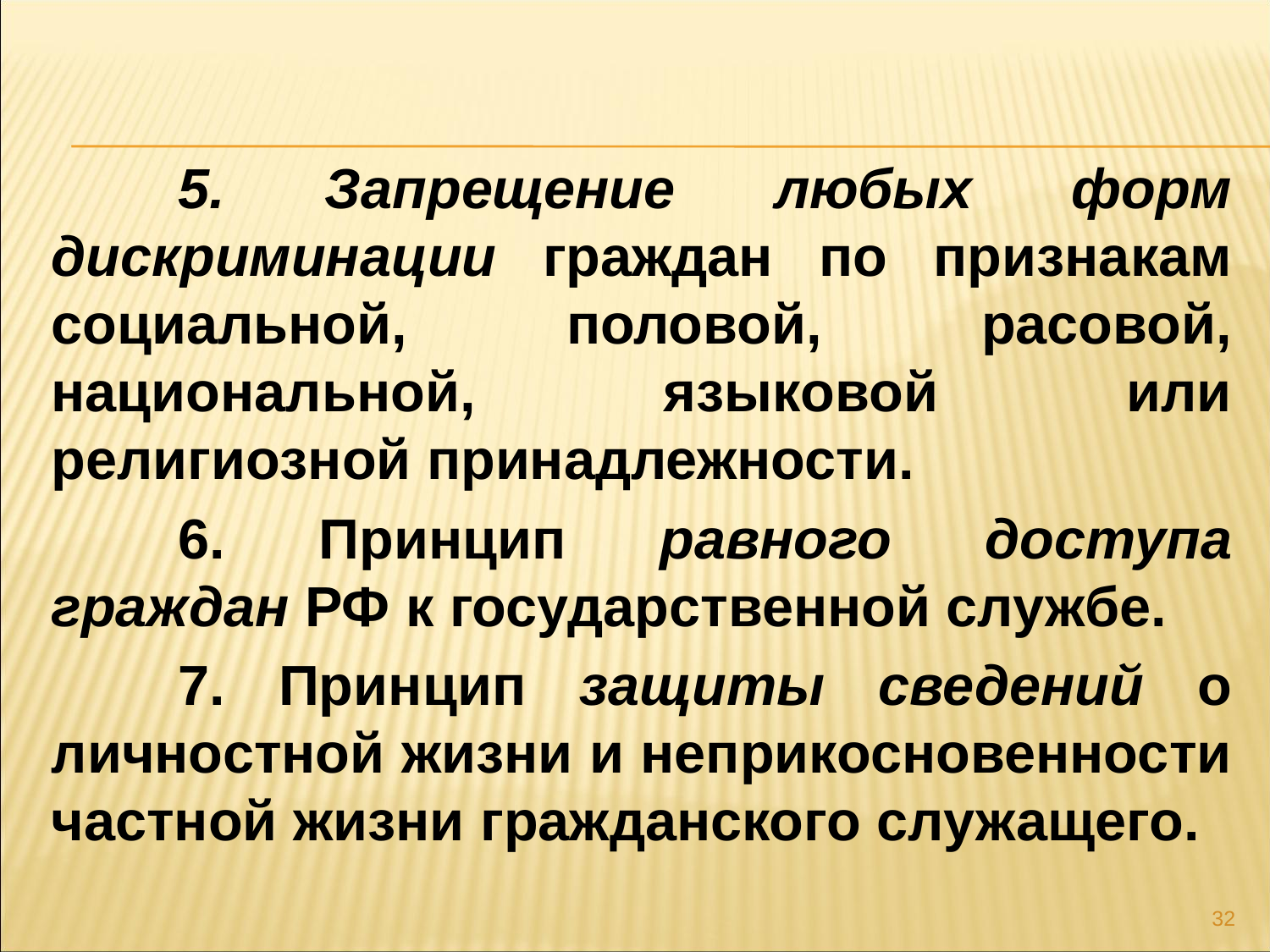

5. Запрещение любых форм дискриминации граждан по признакам социальной, половой, расовой, национальной, языковой или религиозной принадлежности.
	6. Принцип равного доступа граждан РФ к государственной службе.
	7. Принцип защиты сведений о личностной жизни и неприкосновенности частной жизни гражданского служащего.

32